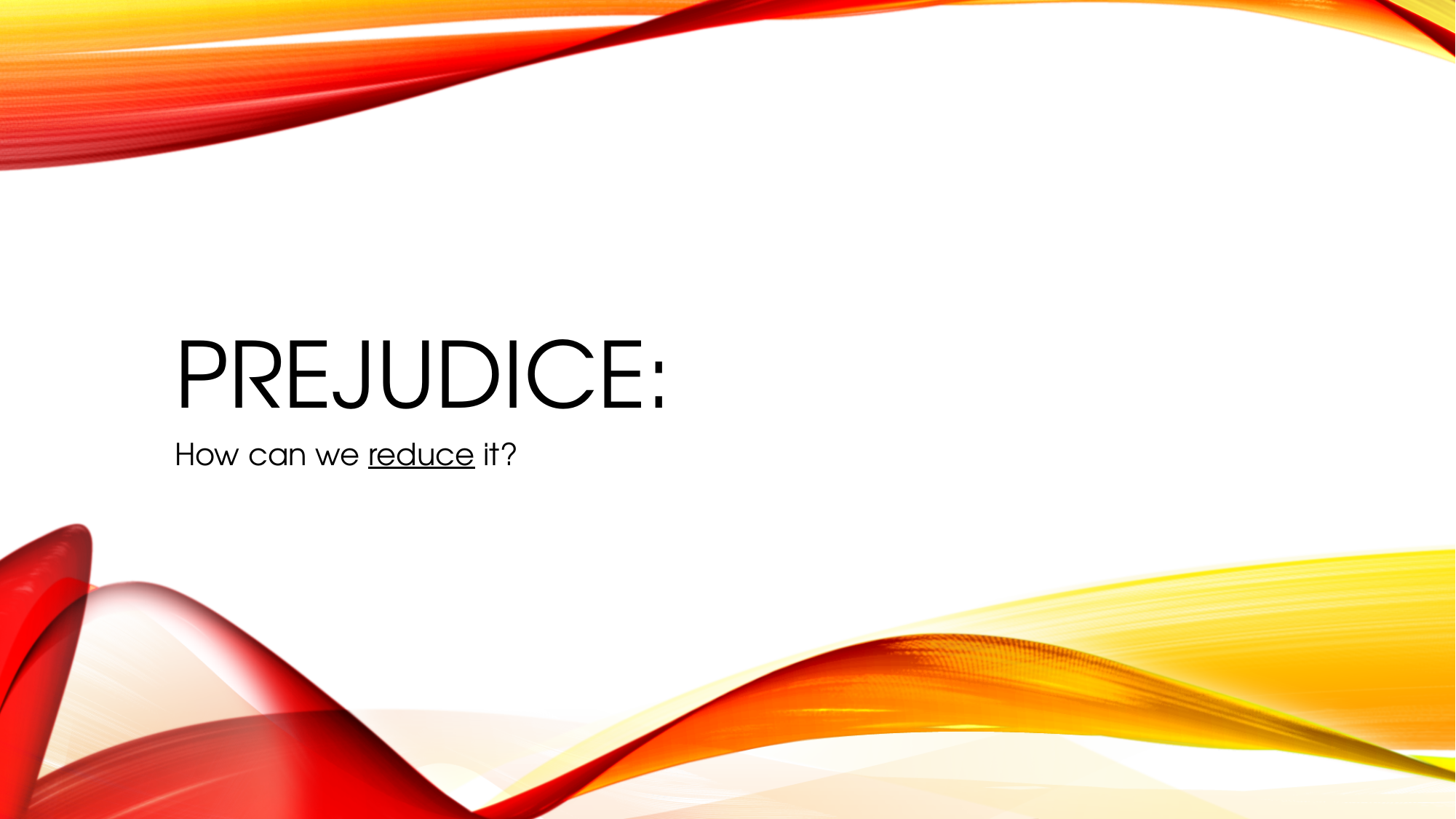

# Prejudice:
How can we reduce it?